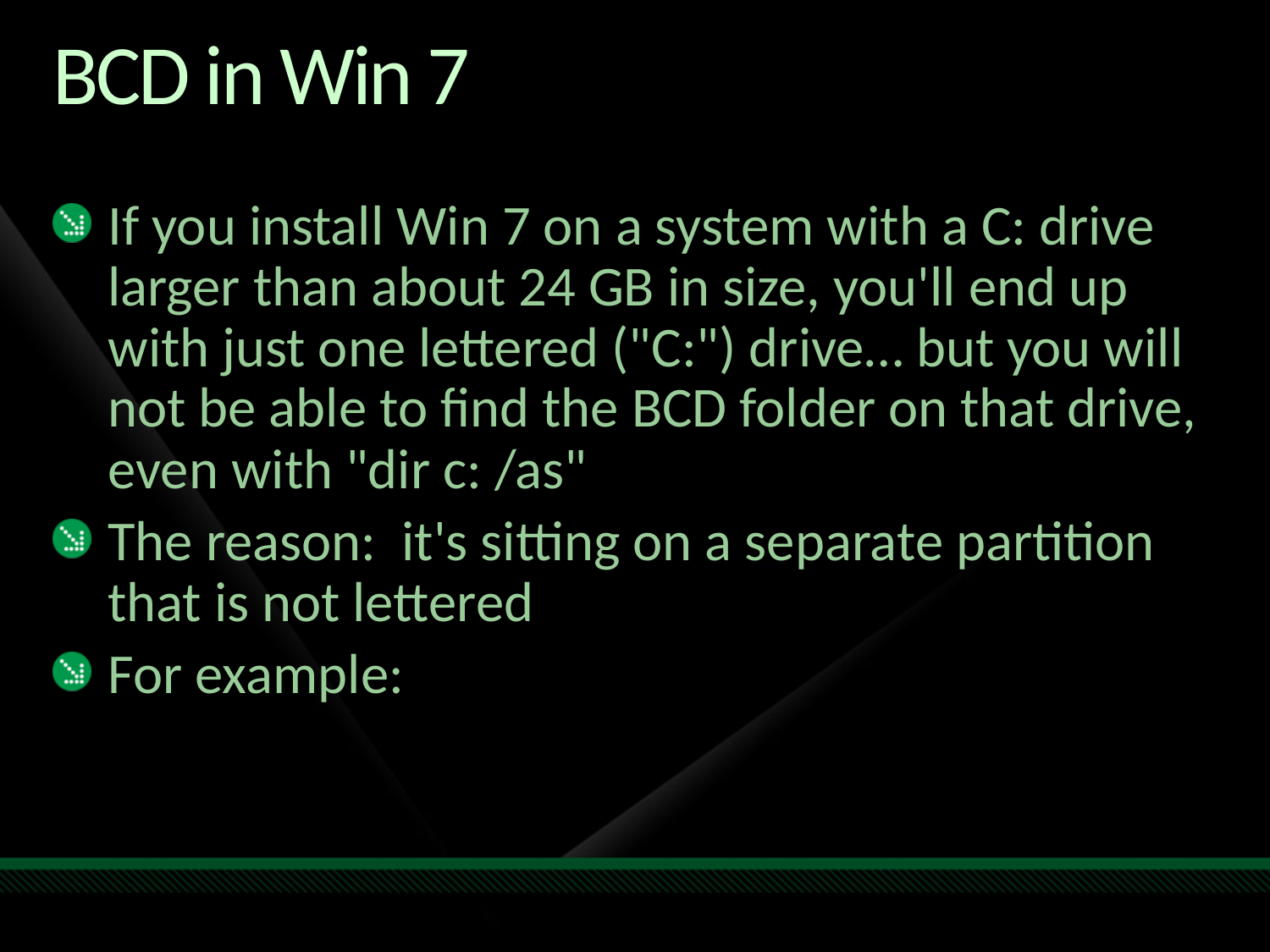

# BCD in Win 7
If you install Win 7 on a system with a C: drive larger than about 24 GB in size, you'll end up with just one lettered ("C:") drive… but you will not be able to find the BCD folder on that drive, even with "dir c: /as"
The reason:  it's sitting on a separate partition that is not lettered
For example: